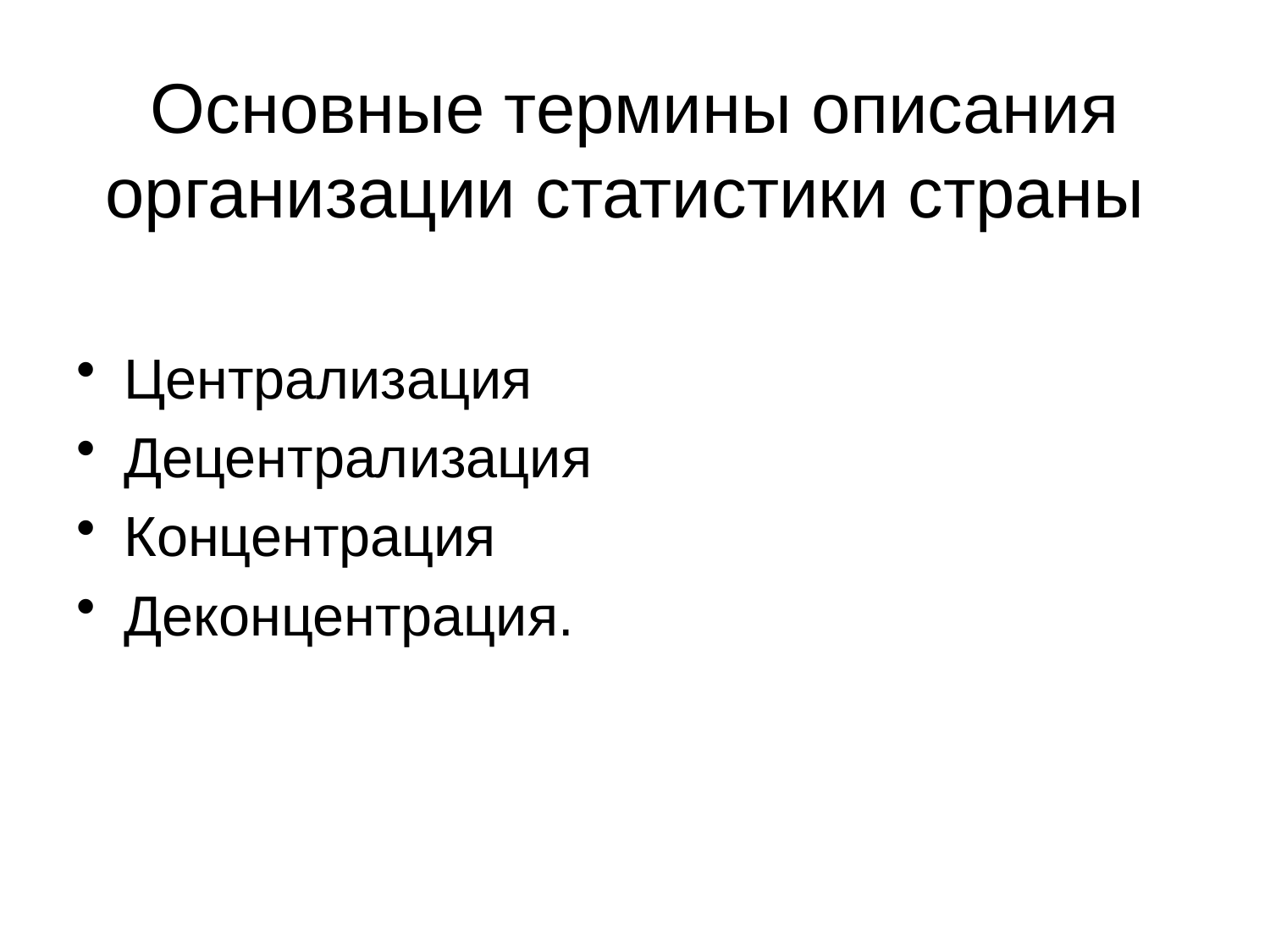

# Основные термины описания организации статистики страны
Централизация
Децентрализация
Концентрация
Деконцентрация.